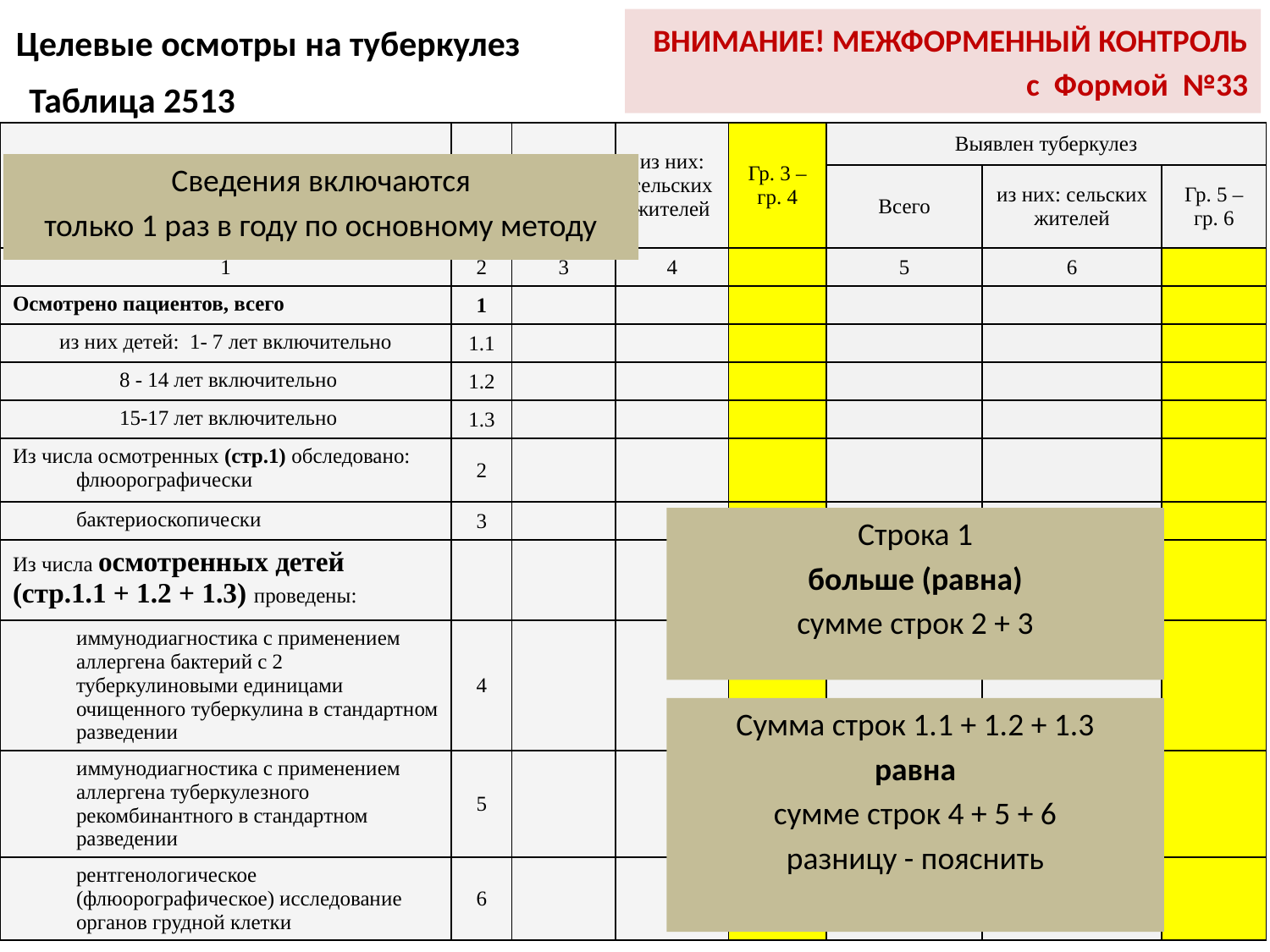

Целевые осмотры на туберкулез
ВНИМАНИЕ! МЕЖФОРМЕННЫЙ КОНТРОЛЬ
с  Формой  №33
Таблица 2513
|  | № строки | Всего | из них: сельских жителей | Гр. 3 – гр. 4 | Выявлен туберкулез |  |  |
| --- | --- | --- | --- | --- | --- | --- | --- |
|  |  |  |  |  | Всего | из них: сельских жителей | Гр. 5 – гр. 6 |
| 1 | 2 | 3 | 4 |  | 5 | 6 |  |
| Осмотрено пациентов, всего | 1 |  |  |  |  |  |  |
| из них детей: 1- 7 лет включительно | 1.1 |  |  |  |  |  |  |
| 8 - 14 лет включительно | 1.2 |  |  |  |  |  |  |
| 15-17 лет включительно | 1.3 |  |  |  |  |  |  |
| Из числа осмотренных (стр.1) обследовано: флюорографически | 2 |  |  |  |  |  |  |
| бактериоскопически | 3 |  |  |  |  |  |  |
| Из числа осмотренных детей (стр.1.1 + 1.2 + 1.3) проведены: |  |  |  |  |  |  |  |
| иммунодиагностика с применением аллергена бактерий с 2 туберкулиновыми единицами очищенного туберкулина в стандартном разведении | 4 |  |  |  |  |  |  |
| иммунодиагностика с применением аллергена туберкулезного рекомбинантного в стандартном разведении | 5 |  |  |  |  |  |  |
| рентгенологическое (флюорографическое) исследование органов грудной клетки | 6 |  |  |  |  |  |  |
Сведения включаются
только 1 раз в году по основному методу

Строка 1
больше (равна)
сумме строк 2 + 3
Сумма строк 1.1 + 1.2 + 1.3
равна
сумме строк 4 + 5 + 6
разницу - пояснить
111